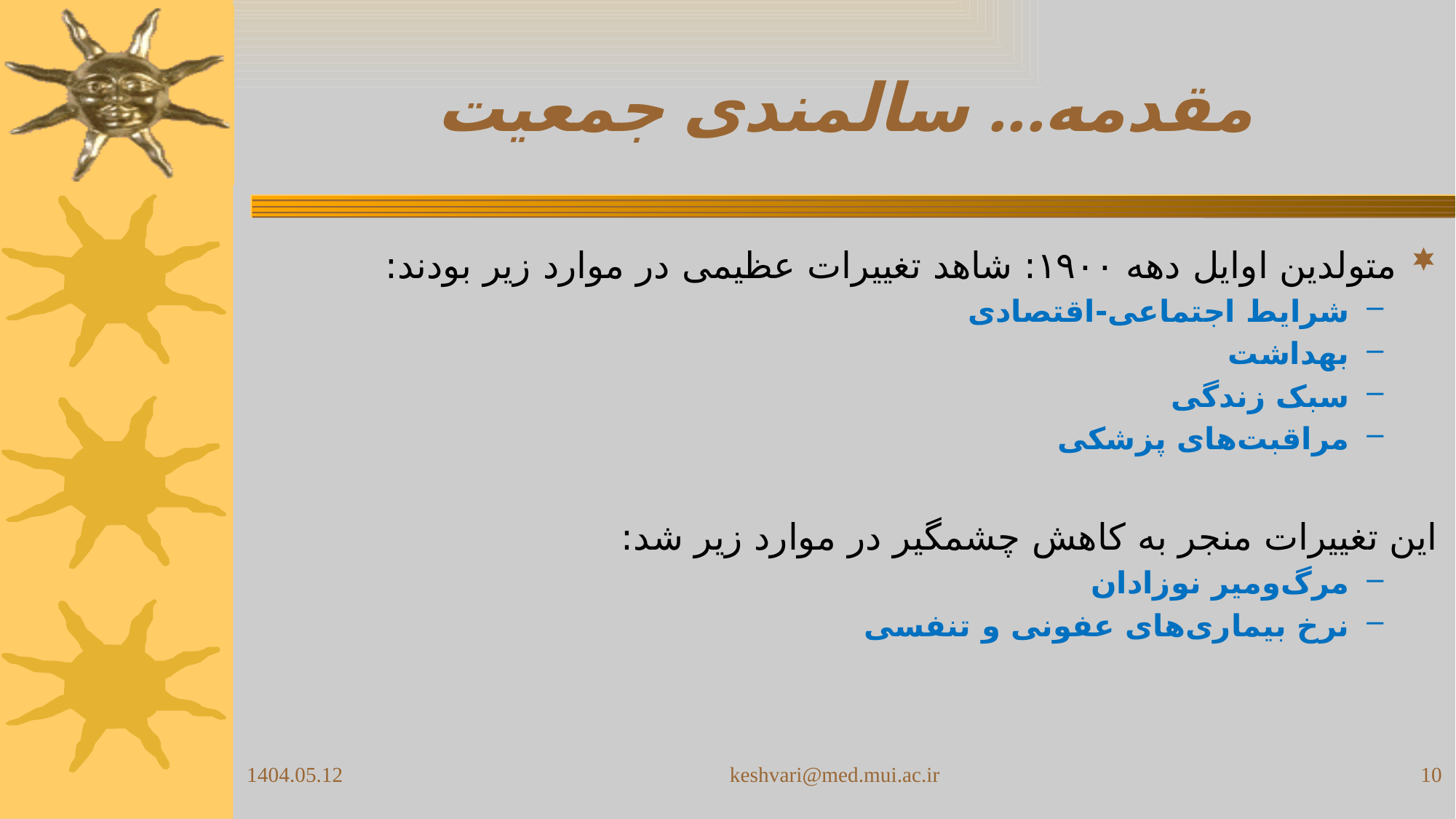

# مقدمه... سالمندی جمعیت
متولدین اوایل دهه ۱۹۰۰: شاهد تغییرات عظیمی در موارد زیر بودند:
شرایط اجتماعی-اقتصادی
بهداشت
سبک زندگی
مراقبت‌های پزشکی

این تغییرات منجر به کاهش چشمگیر در موارد زیر شد:
مرگ‌ومیر نوزادان
نرخ بیماری‌های عفونی و تنفسی
1404.05.12
keshvari@med.mui.ac.ir
10